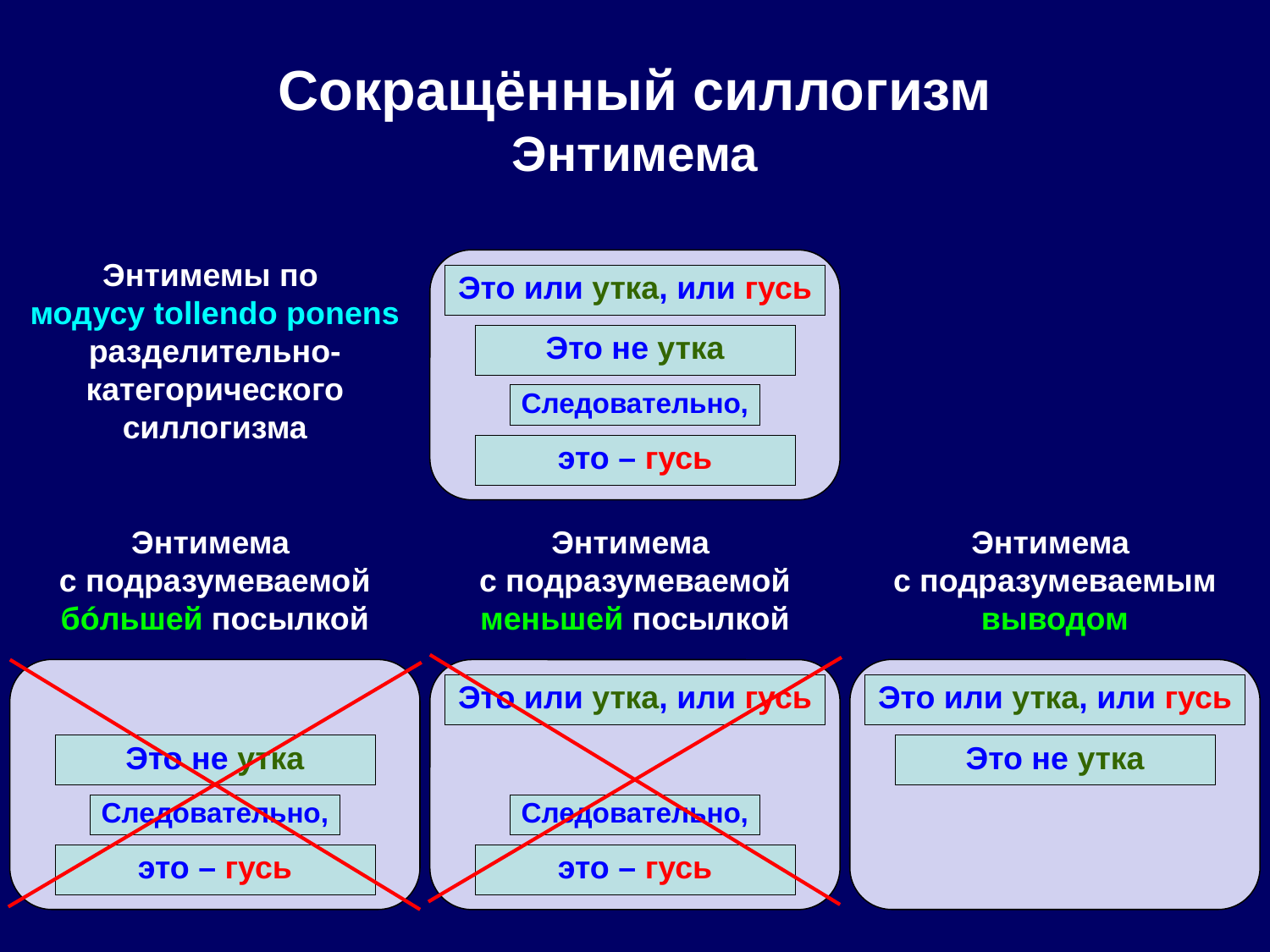

# Сокращённый силлогизм Энтимема
Энтимемы по
модусу tollendo ponens
разделительно-
категорического
силлогизма

Это или утка, или гусь
Это не утка
Следовательно,
это – гусь
Энтимема
с подразумеваемой
меньшей посылкой
Энтимема
с подразумеваемым
выводом
Энтимема
с подразумеваемой
бóльшей посылкой

Это или утка, или гусь
Это или утка, или гусь
Это не утка
Это не утка
Следовательно,
Следовательно,
это – гусь
это – гусь